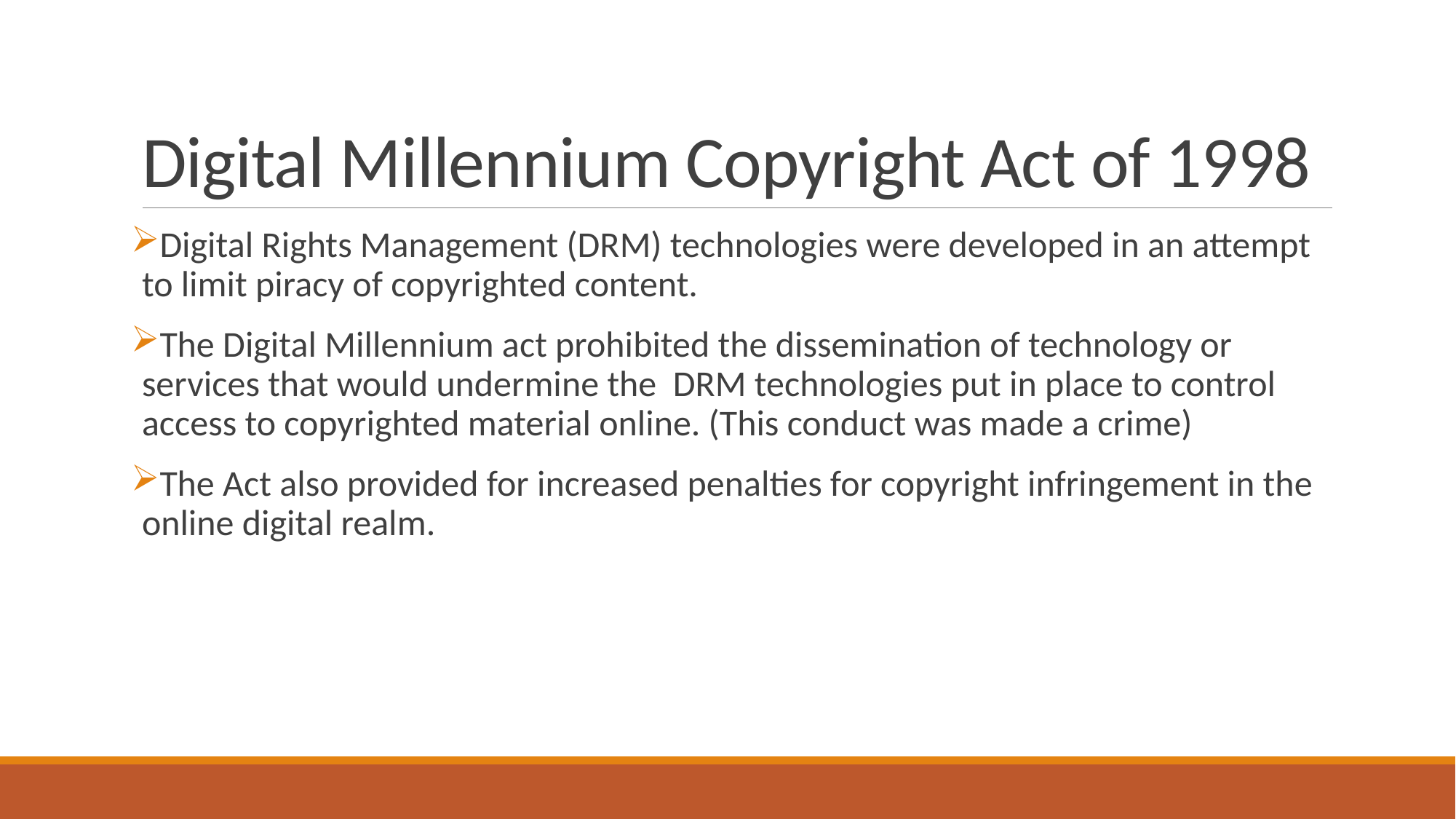

# Digital Millennium Copyright Act of 1998
Digital Rights Management (DRM) technologies were developed in an attempt to limit piracy of copyrighted content.
The Digital Millennium act prohibited the dissemination of technology or services that would undermine the  DRM technologies put in place to control access to copyrighted material online. (This conduct was made a crime)
The Act also provided for increased penalties for copyright infringement in the online digital realm.